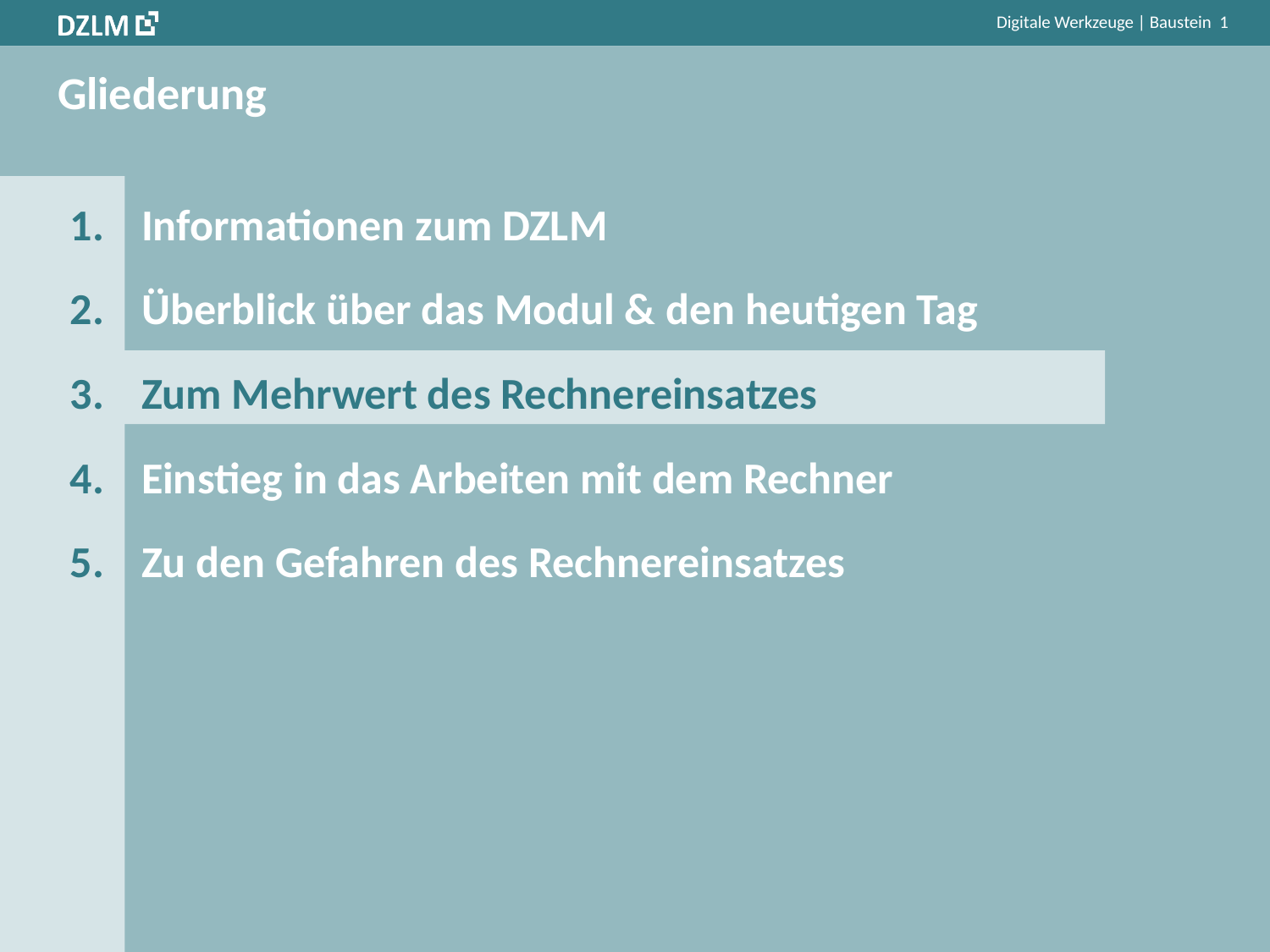

# Gliederung

Informationen zum DZLM
Überblick über das Modul & den heutigen Tag
Zum Mehrwert des Rechnereinsatzes
Einstieg in das Arbeiten mit dem Rechner
Zu den Gefahren des Rechnereinsatzes